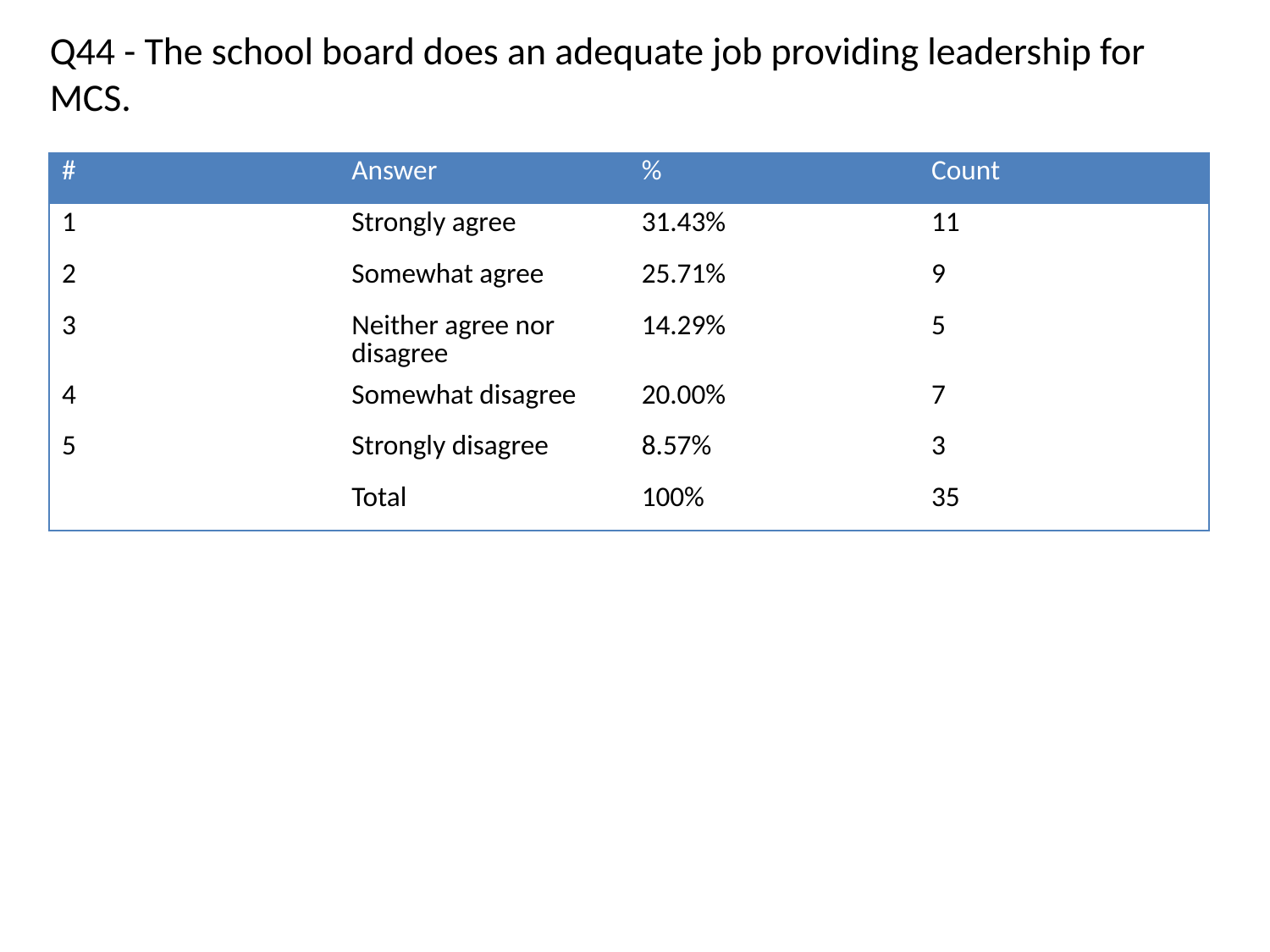

Q44 - The school board does an adequate job providing leadership for MCS.
| # | Answer | % | Count |
| --- | --- | --- | --- |
| 1 | Strongly agree | 31.43% | 11 |
| 2 | Somewhat agree | 25.71% | 9 |
| 3 | Neither agree nor disagree | 14.29% | 5 |
| 4 | Somewhat disagree | 20.00% | 7 |
| 5 | Strongly disagree | 8.57% | 3 |
|  | Total | 100% | 35 |